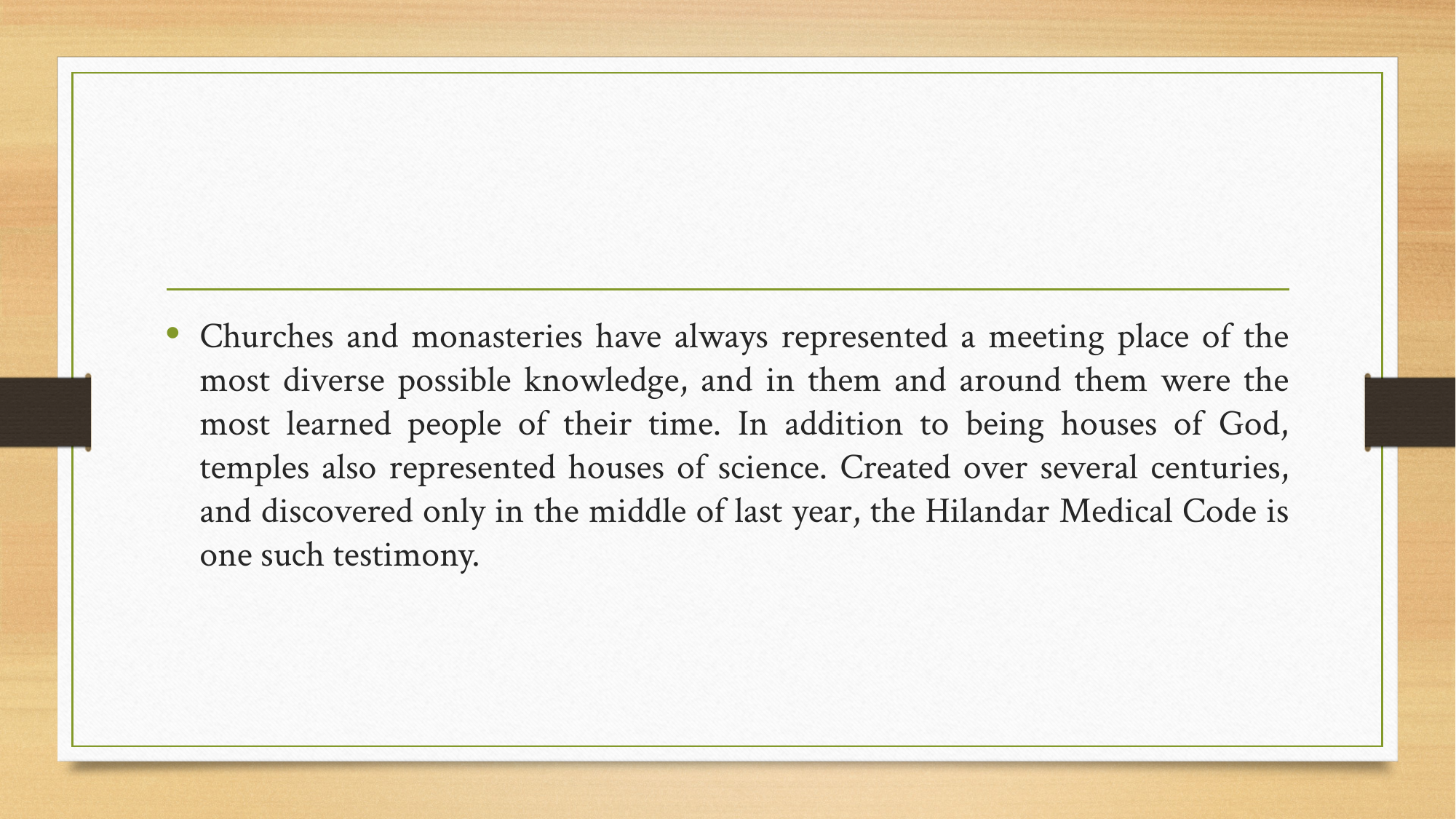

Churches and monasteries have always represented a meeting place of the most diverse possible knowledge, and in them and around them were the most learned people of their time. In addition to being houses of God, temples also represented houses of science. Created over several centuries, and discovered only in the middle of last year, the Hilandar Medical Code is one such testimony.